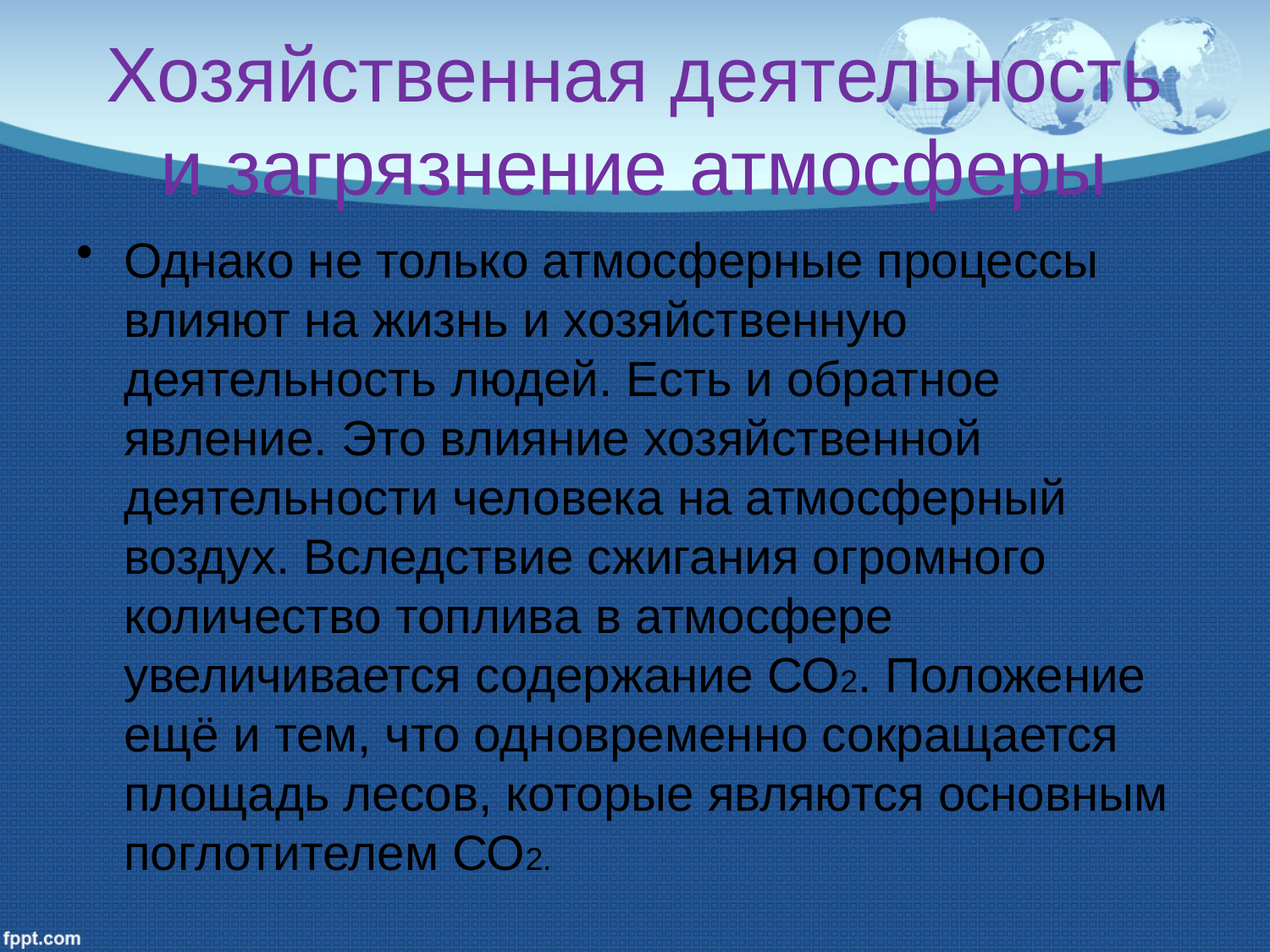

# Хозяйственная деятельность и загрязнение атмосферы
Однако не только атмосферные процессы влияют на жизнь и хозяйственную деятельность людей. Есть и обратное явление. Это влияние хозяйственной деятельности человека на атмосферный воздух. Вследствие сжигания огромного количество топлива в атмосфере увеличивается содержание СО2. Положение ещё и тем, что одновременно сокращается площадь лесов, которые являются основным поглотителем СО2.